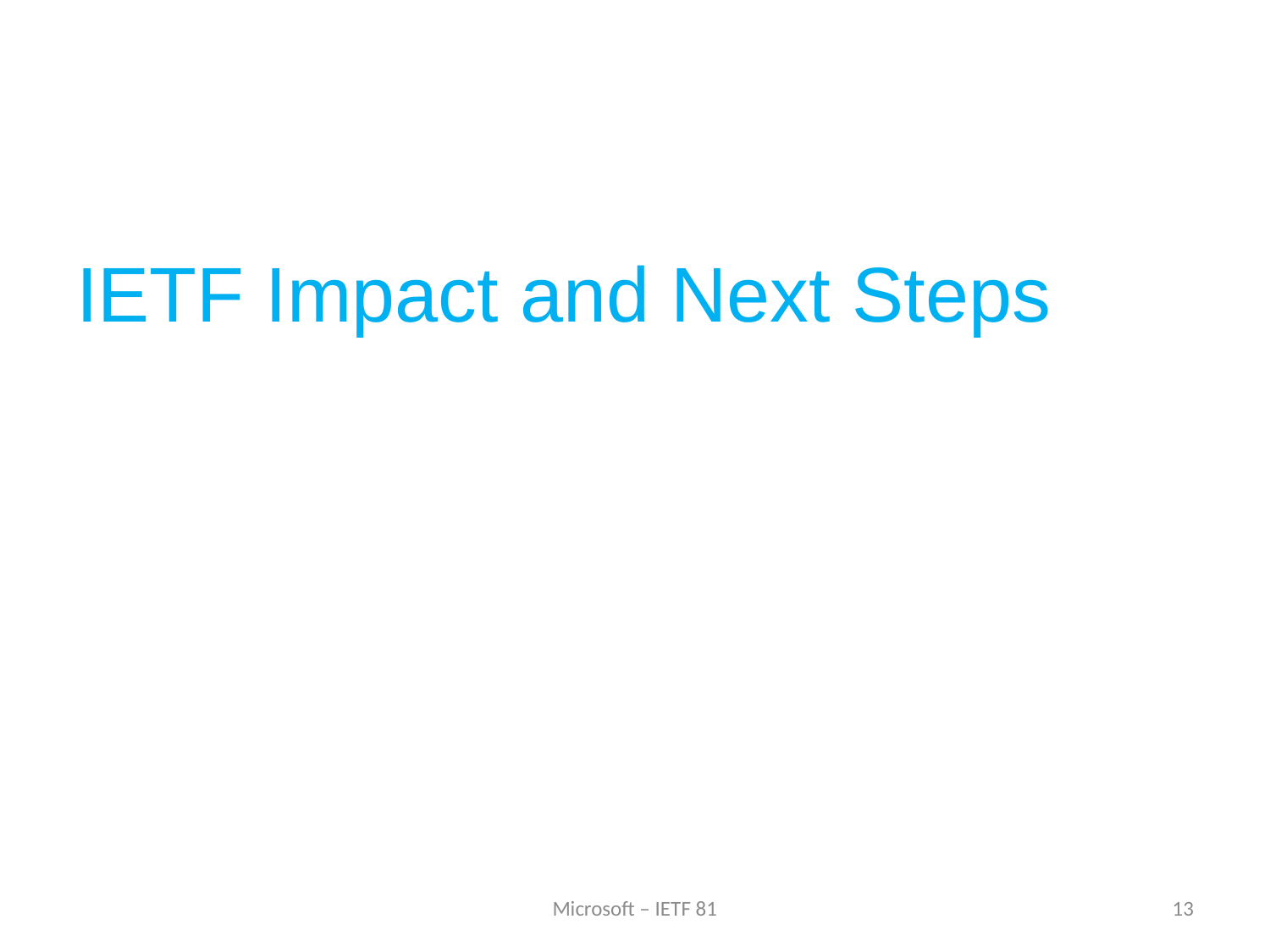

# IETF Impact and Next Steps
Microsoft – IETF 81
13